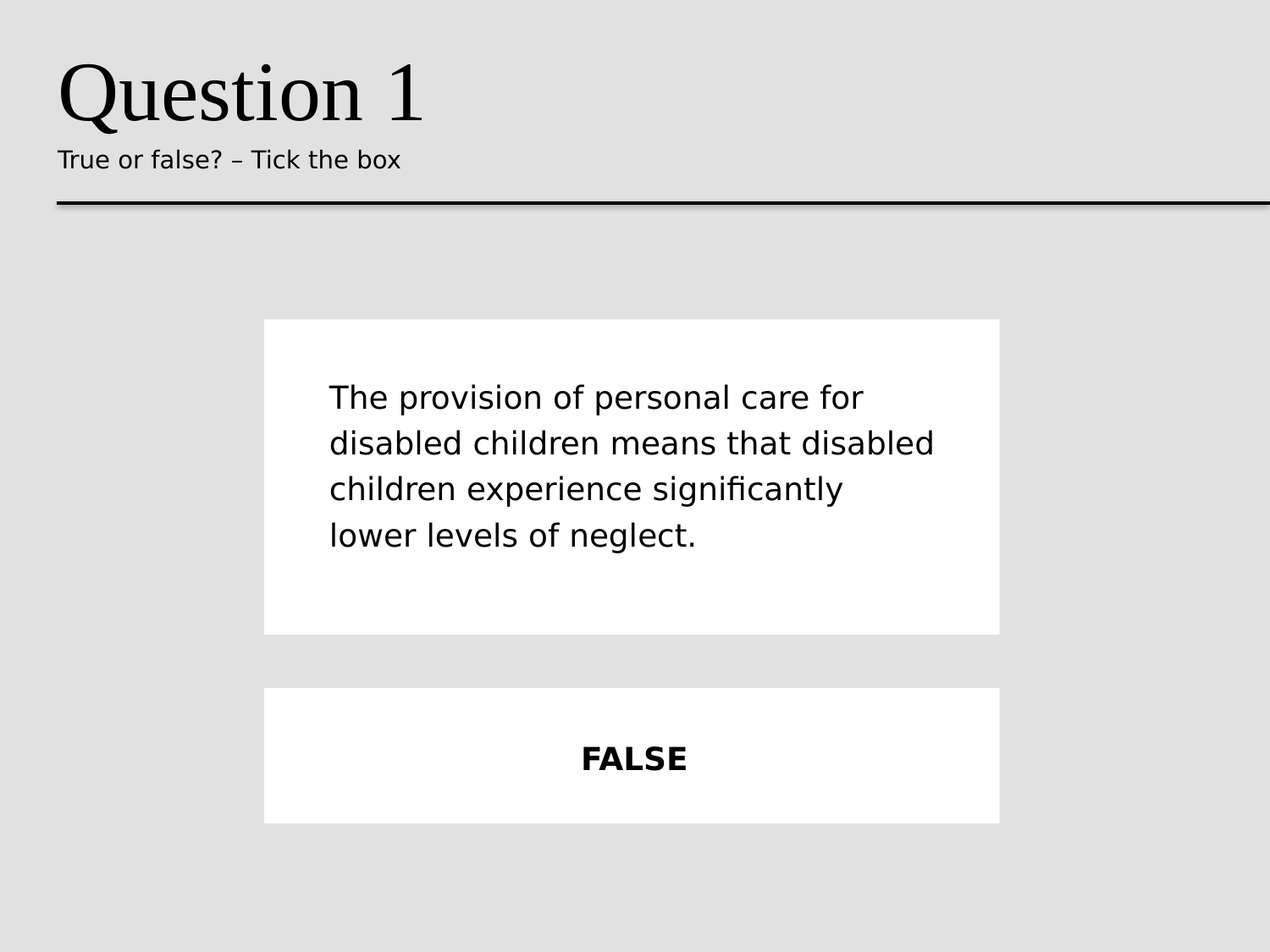

Question 1
True or false? – Tick the box

The provision of personal care for disabled children means that disabled children experience significantly lower levels of neglect.

FALSE